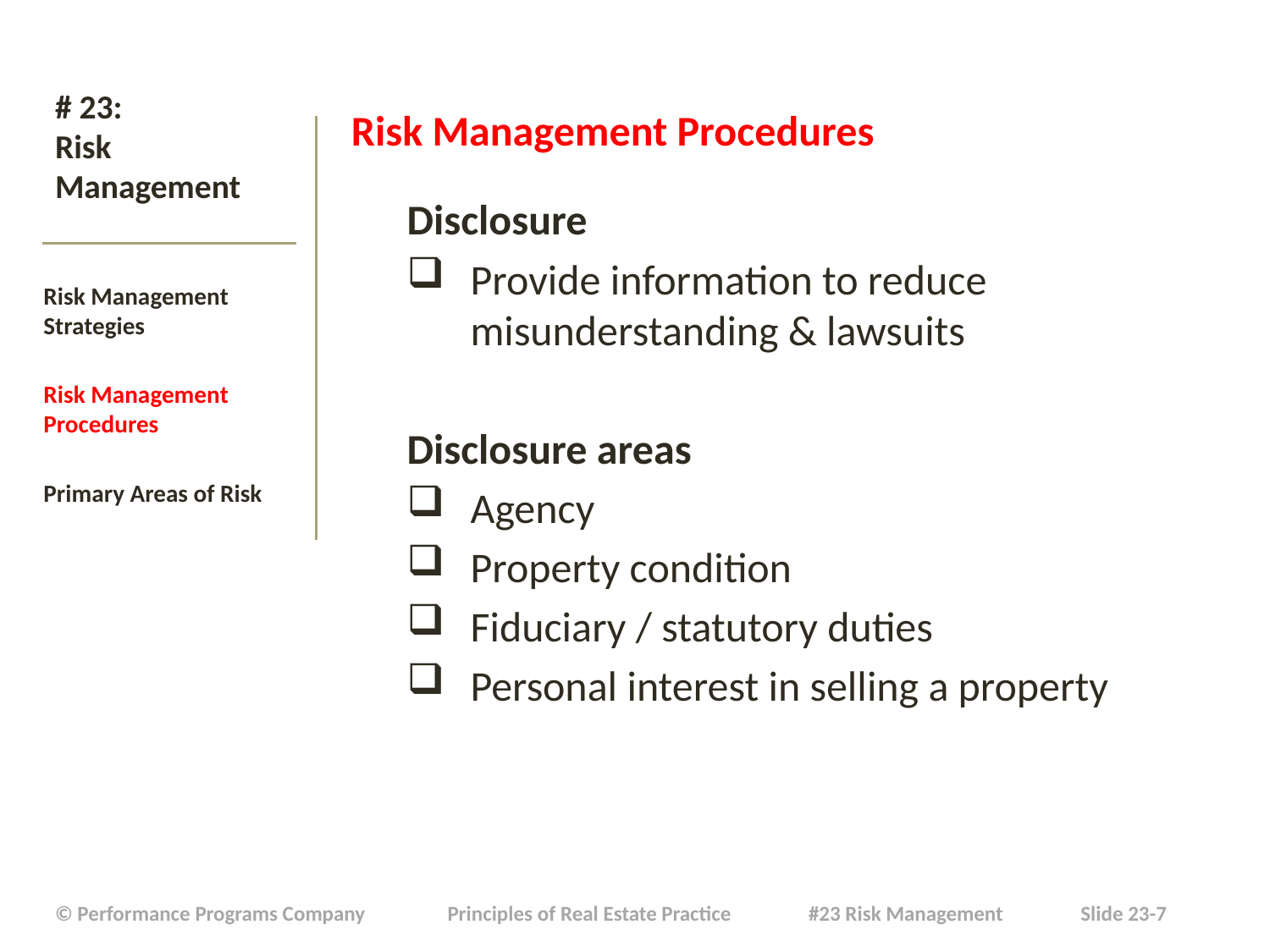

Risk Management Procedures

Disclosure
Provide information to reduce misunderstanding & lawsuits
Disclosure areas
Agency
Property condition
Fiduciary / statutory duties
Personal interest in selling a property

# # 23: Risk Management

Risk Management Strategies

Risk Management Procedures

Primary Areas of Risk

| © Performance Programs Company Principles of Real Estate Practice #23 Risk Management Slide 23-7 |
| --- |